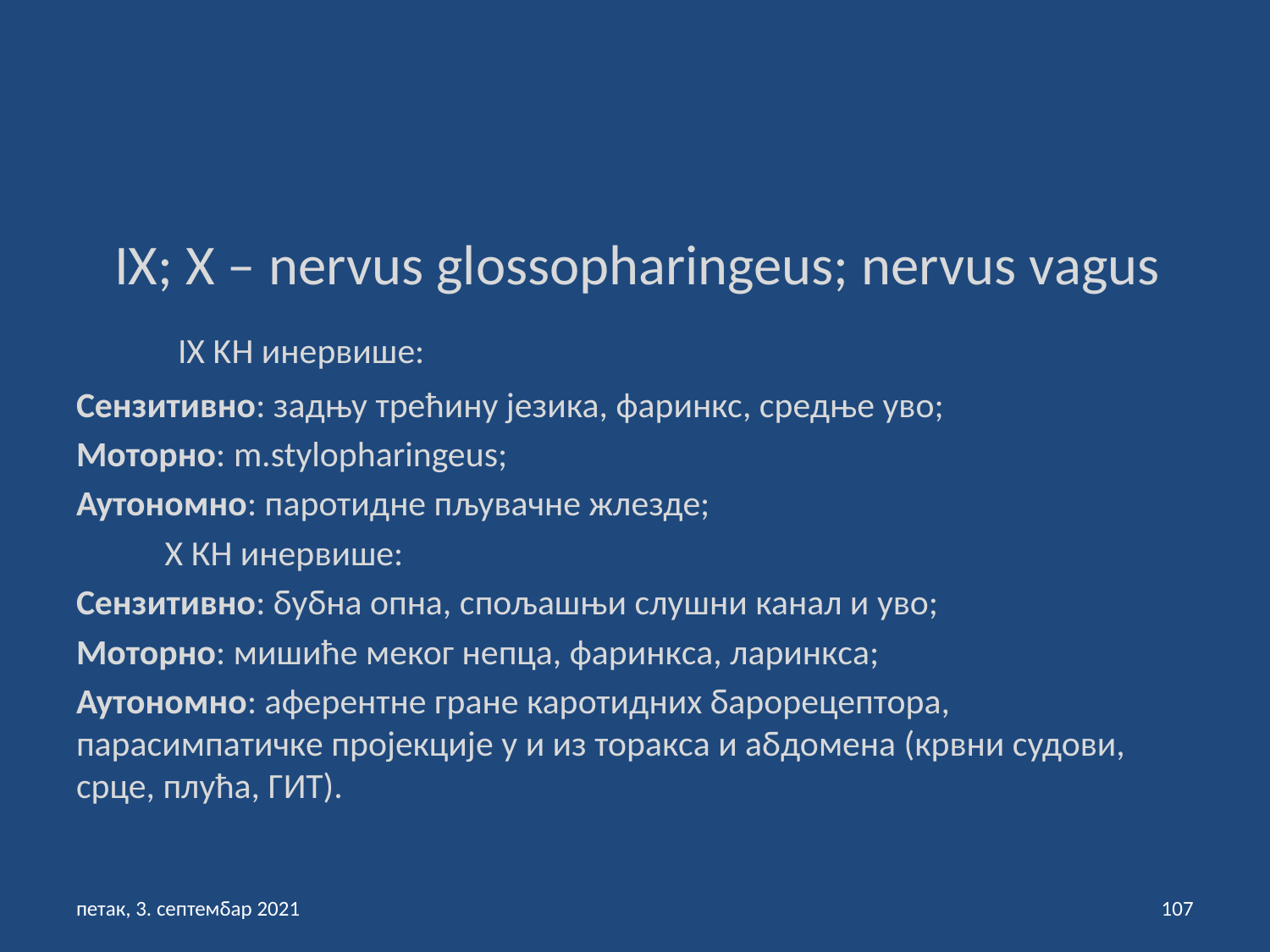

IX; X – nervus glossopharingeus; nervus vagus
        IX KН инервише:
Сензитивно: задњу трећину језика, фаринкс, средње уво;
Моторно: m.stylopharingeus;
Аутономно: паротидне пљувачне жлезде;
           X КН инервише:
Сензитивно: бубна опна, спољашњи слушни канал и уво;
Моторно: мишиће меког непца, фаринкса, ларинкса;
Аутономно: аферентне гране каротидних барорецептора, парасимпатичке пројекције у и из торакса и абдомена (крвни судови, срце, плућа, ГИТ).
петак, 3. септембар 2021
107